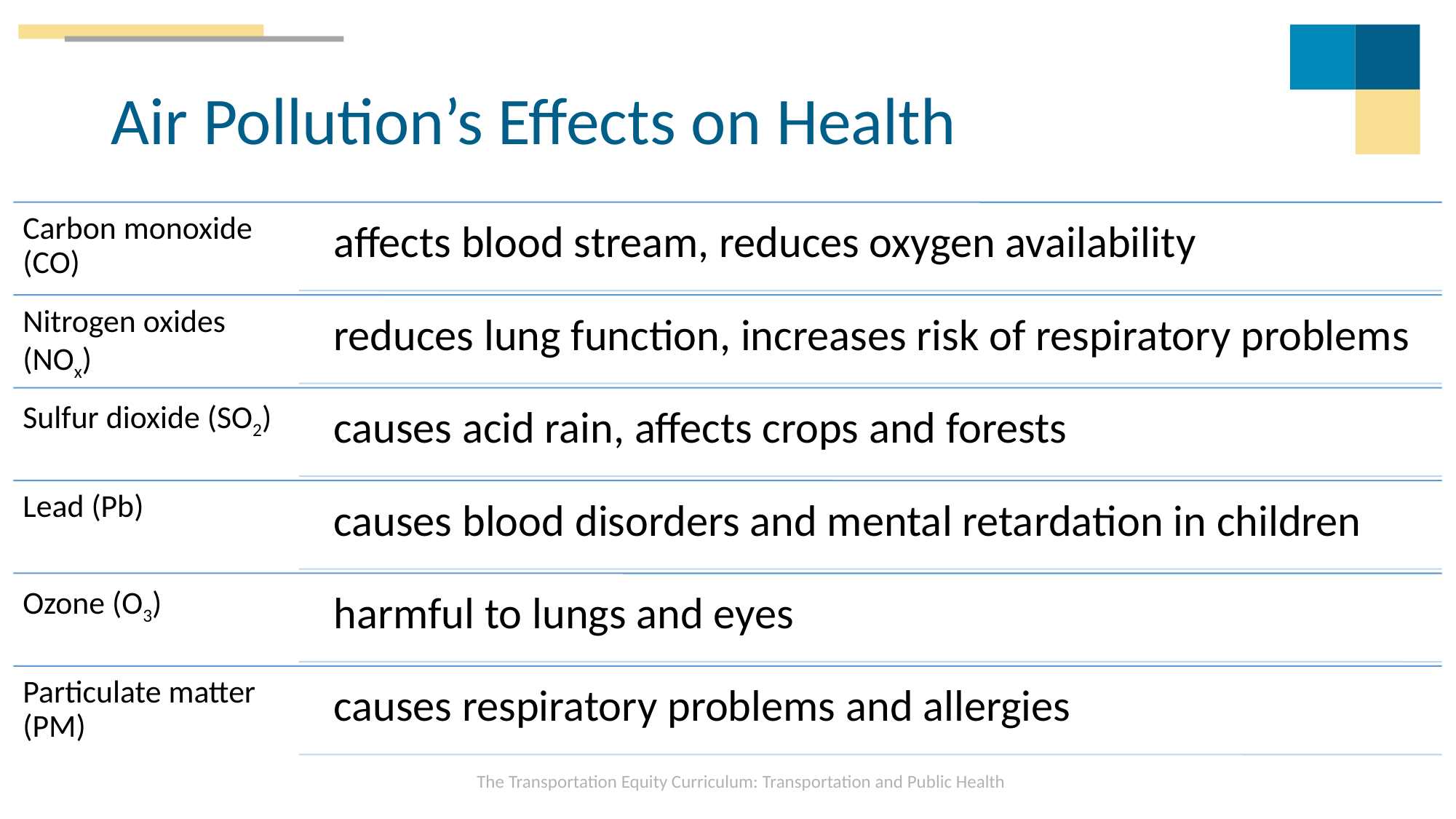

# Air Pollution’s Effects on Health
Carbon monoxide (CO)
affects blood stream, reduces oxygen availability
Nitrogen oxides (NOx)
reduces lung function, increases risk of respiratory problems
Sulfur dioxide (SO2)
causes acid rain, affects crops and forests
Lead (Pb)
causes blood disorders and mental retardation in children
Ozone (O3)
harmful to lungs and eyes
Particulate matter (PM)
causes respiratory problems and allergies
The Transportation Equity Curriculum: Transportation and Public Health